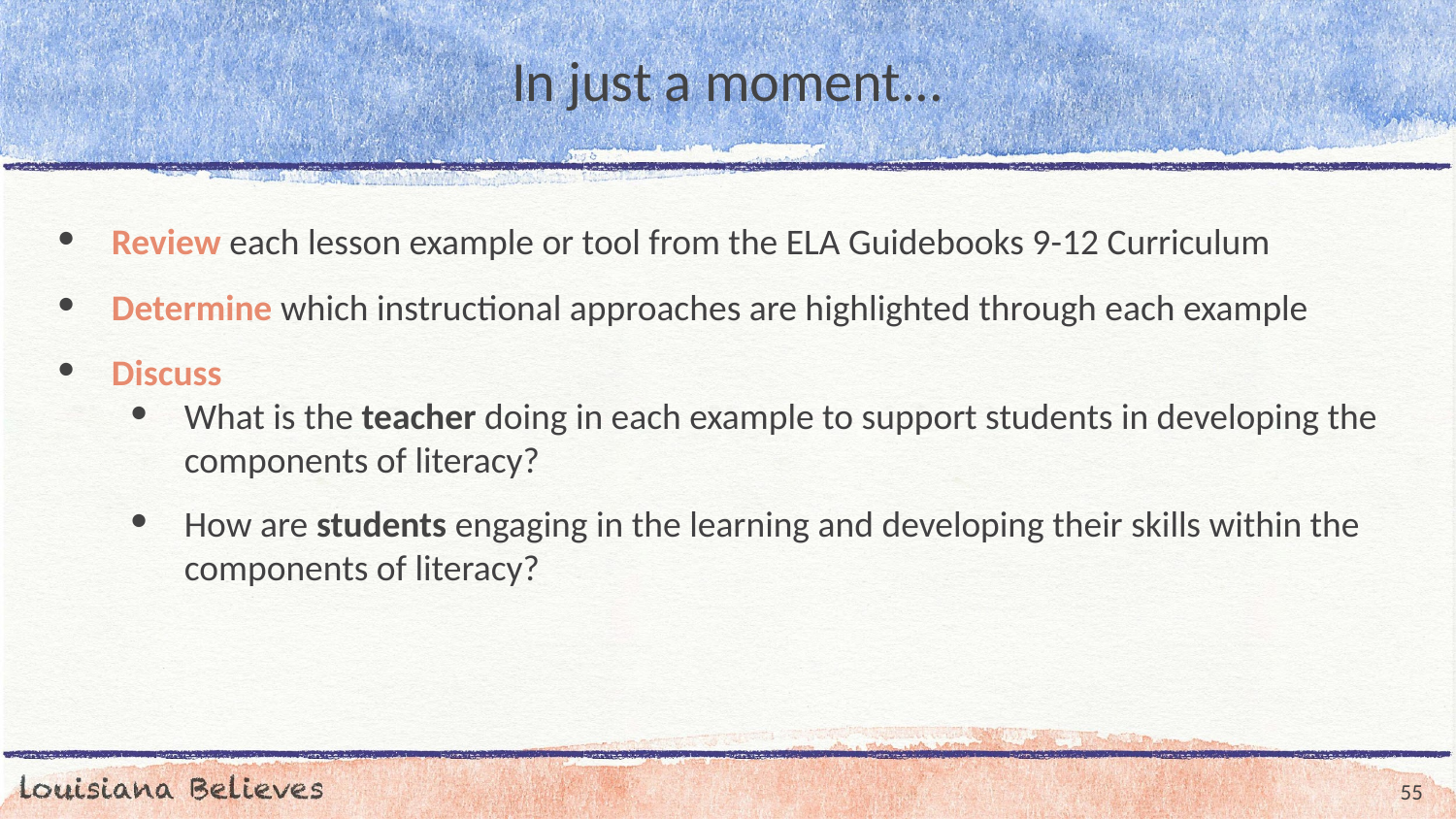

# In just a moment...
Review each lesson example or tool from the ELA Guidebooks 9-12 Curriculum
Determine which instructional approaches are highlighted through each example
Discuss
What is the teacher doing in each example to support students in developing the components of literacy?
How are students engaging in the learning and developing their skills within the components of literacy?